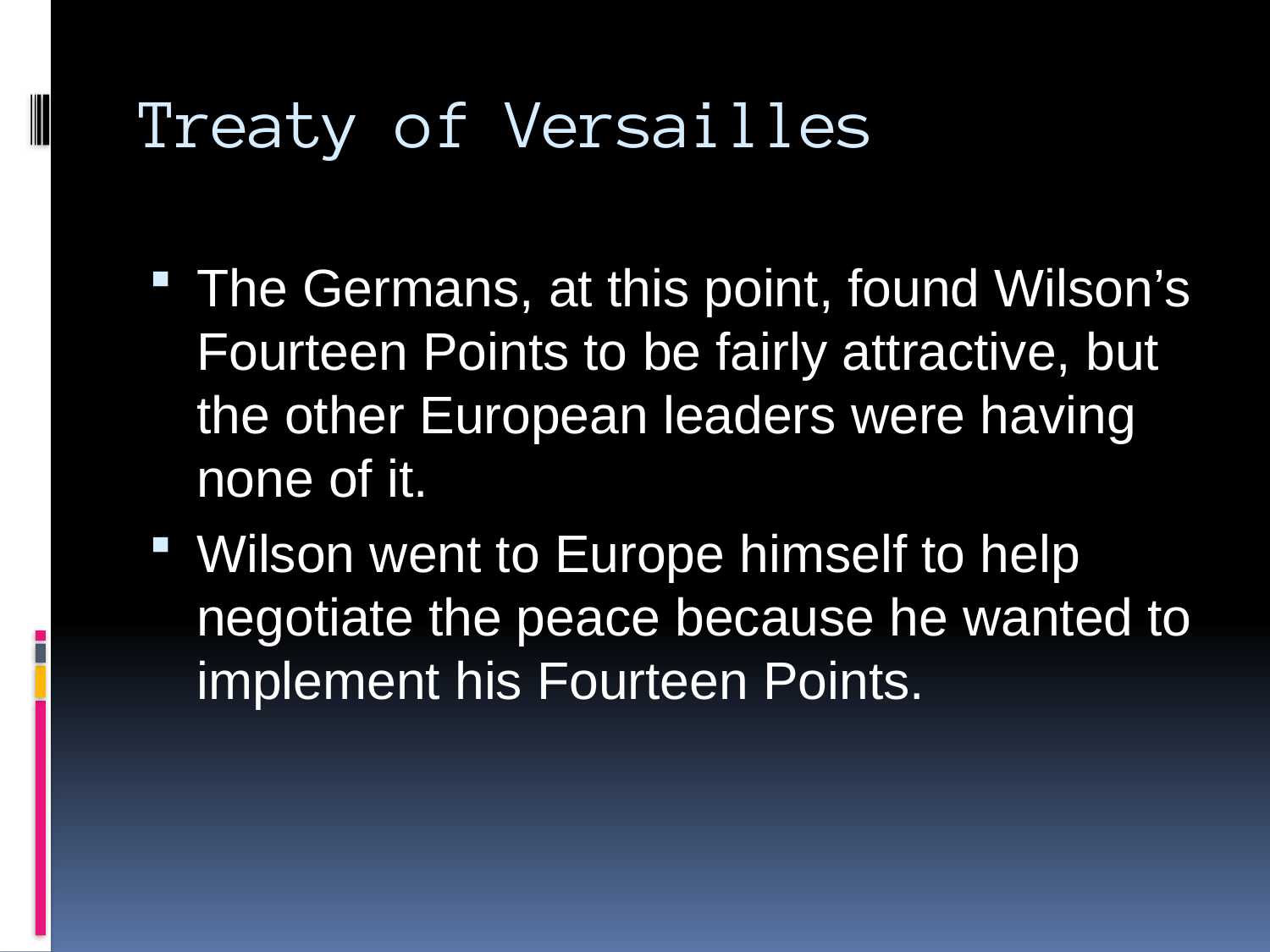

# Treaty of Versailles
The Germans, at this point, found Wilson’s Fourteen Points to be fairly attractive, but the other European leaders were having none of it.
Wilson went to Europe himself to help negotiate the peace because he wanted to implement his Fourteen Points.